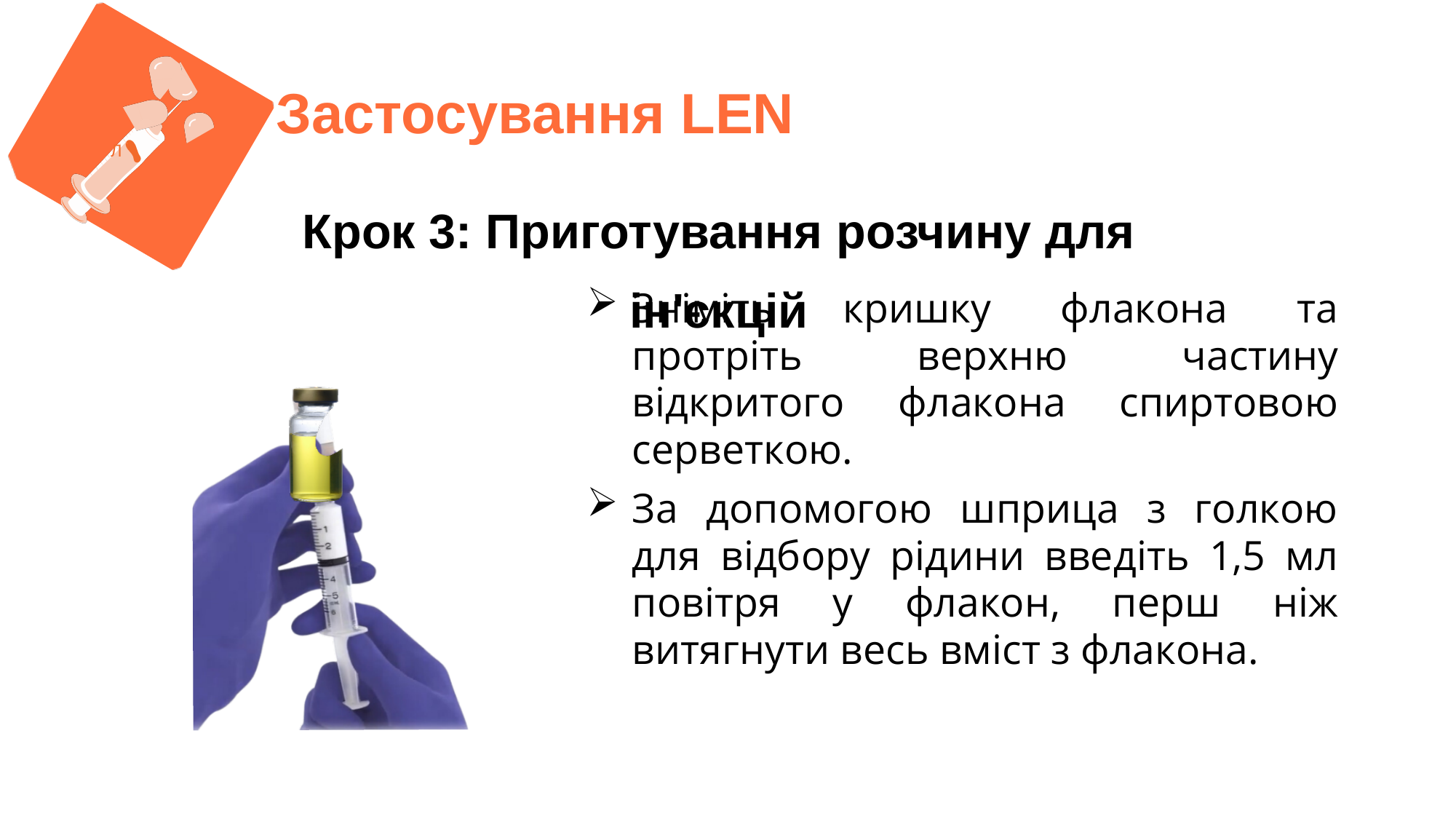

Л
Застосування LEN
Крок 3: Приготування розчину для ін'єкцій
Зніміть кришку флакона та протріть верхню частину відкритого флакона спиртовою серветкою.
За допомогою шприца з голкою для відбору рідини введіть 1,5 мл повітря у флакон, перш ніж витягнути весь вміст з флакона.